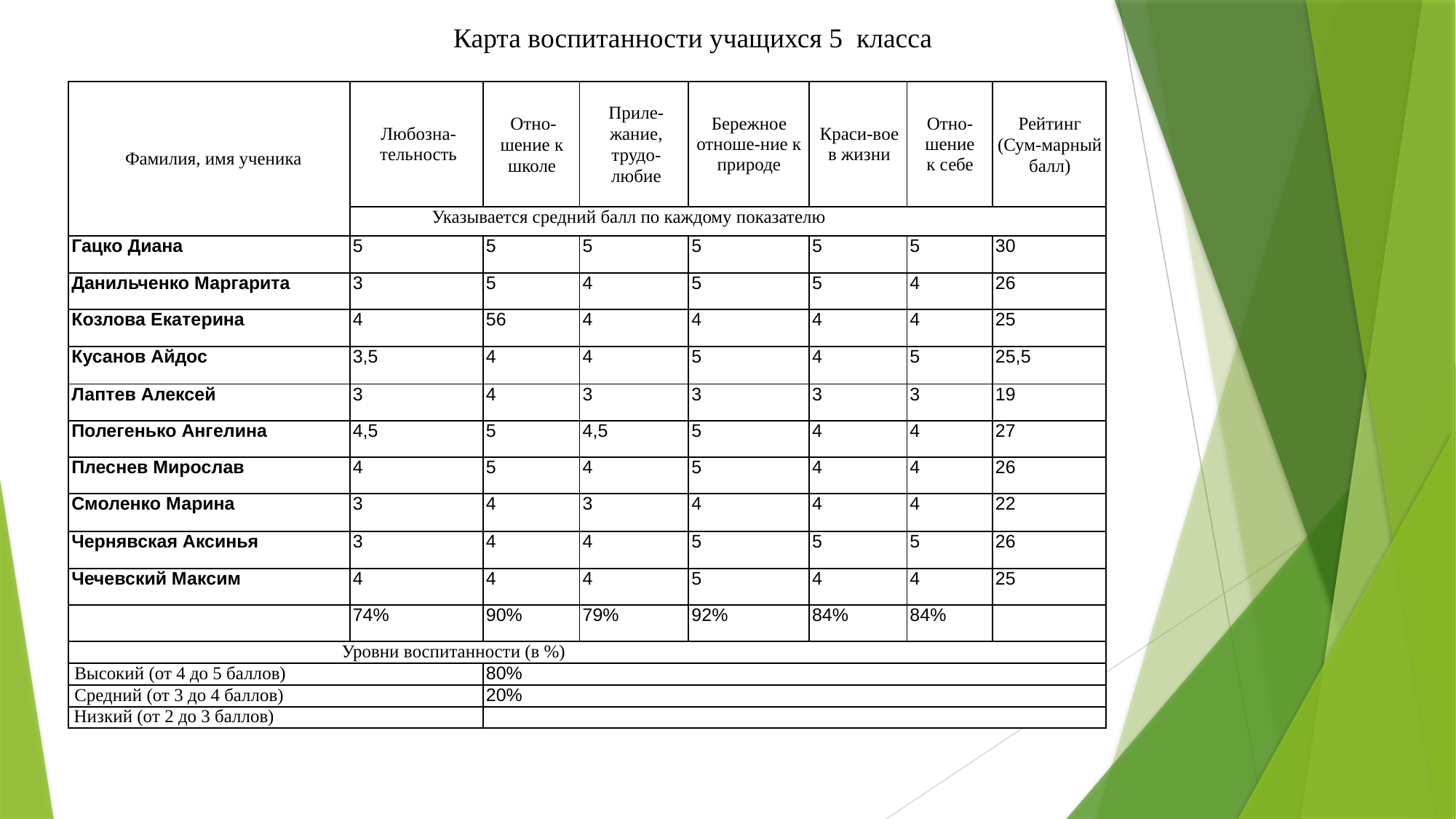

#

Карта воспитанности учащихся 5  класса

| Фамилия, имя ученика | Любозна-тельность | Отно-шение к шко­ле | Приле-жание, трудо-любие | Бережное отноше-ние к природе | Краси-вое в жизни | Отно-шение к себе | Рейтинг (Сум-марный балл) |
| --- | --- | --- | --- | --- | --- | --- | --- |
|  | Указывается средний балл по каждому показателю |  |  |  |  |  |  |
| Гацко Диана | 5 | 5 | 5 | 5 | 5 | 5 | 30 |
| Данильченко Маргарита | 3 | 5 | 4 | 5 | 5 | 4 | 26 |
| Козлова Екатерина | 4 | 56 | 4 | 4 | 4 | 4 | 25 |
| Кусанов Айдос | 3,5 | 4 | 4 | 5 | 4 | 5 | 25,5 |
| Лаптев Алексей | 3 | 4 | 3 | 3 | 3 | 3 | 19 |
| Полегенько Ангелина | 4,5 | 5 | 4,5 | 5 | 4 | 4 | 27 |
| Плеснев Мирослав | 4 | 5 | 4 | 5 | 4 | 4 | 26 |
| Смоленко Марина | 3 | 4 | 3 | 4 | 4 | 4 | 22 |
| Чернявская Аксинья | 3 | 4 | 4 | 5 | 5 | 5 | 26 |
| Чечевский Максим | 4 | 4 | 4 | 5 | 4 | 4 | 25 |
|  | 74% | 90% | 79% | 92% | 84% | 84% |  |
| Уровни воспитанности (в %) |  |  |  |  |  |  |  |
| Высокий (от 4 до 5 баллов) |  | 80% |  |  |  |  |  |
| Средний (от 3 до 4 баллов) |  | 20% |  |  |  |  |  |
| Низкий (от 2 до 3 баллов) |  |  |  |  |  |  |  |